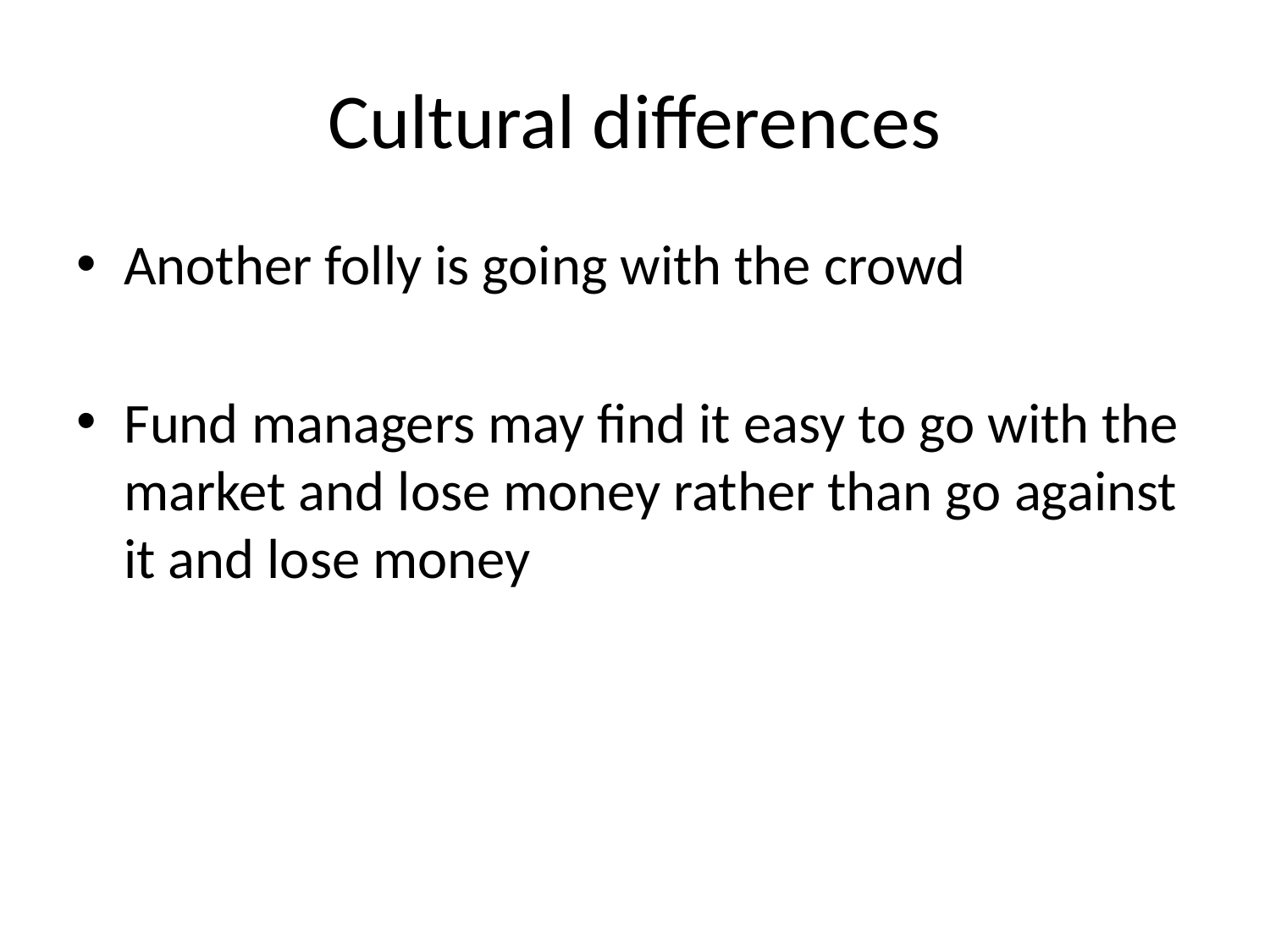

# Cultural differences
Another folly is going with the crowd

Fund managers may find it easy to go with the market and lose money rather than go against it and lose money